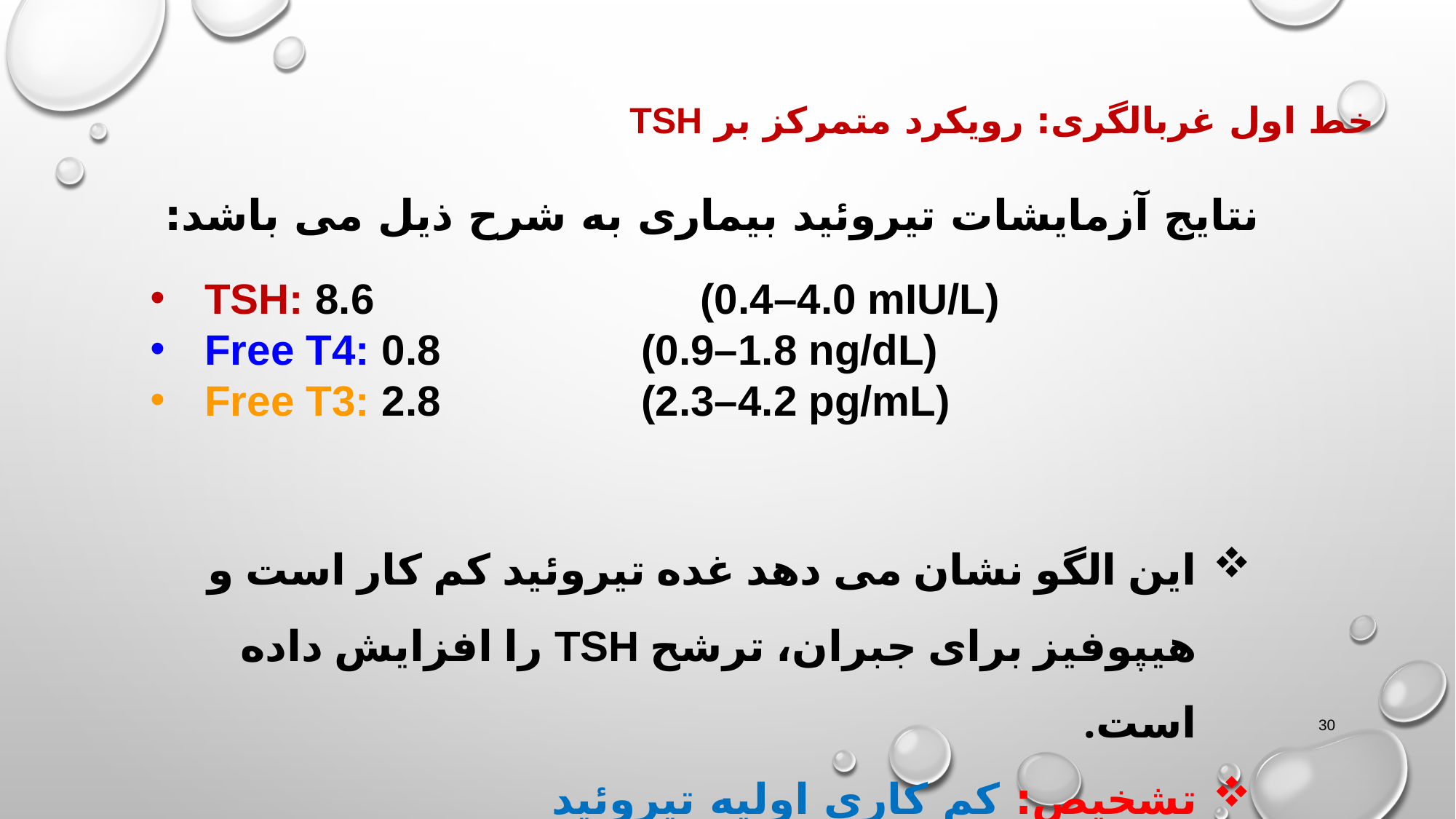

خط اول غربالگری: رویکرد متمرکز بر TSH
نتایج آزمایشات تیروئید بیماری به شرح ذیل می باشد:

TSH: 8.6			     (0.4–4.0 mIU/L)
Free T4: 0.8 		(0.9–1.8 ng/dL)
Free T3: 2.8 		(2.3–4.2 pg/mL)
این الگو نشان می دهد غده تیروئید کم کار است و هیپوفیز برای جبران، ترشح TSH را افزایش داده است.
تشخیص: کم کاری اولیه تیروئید
30